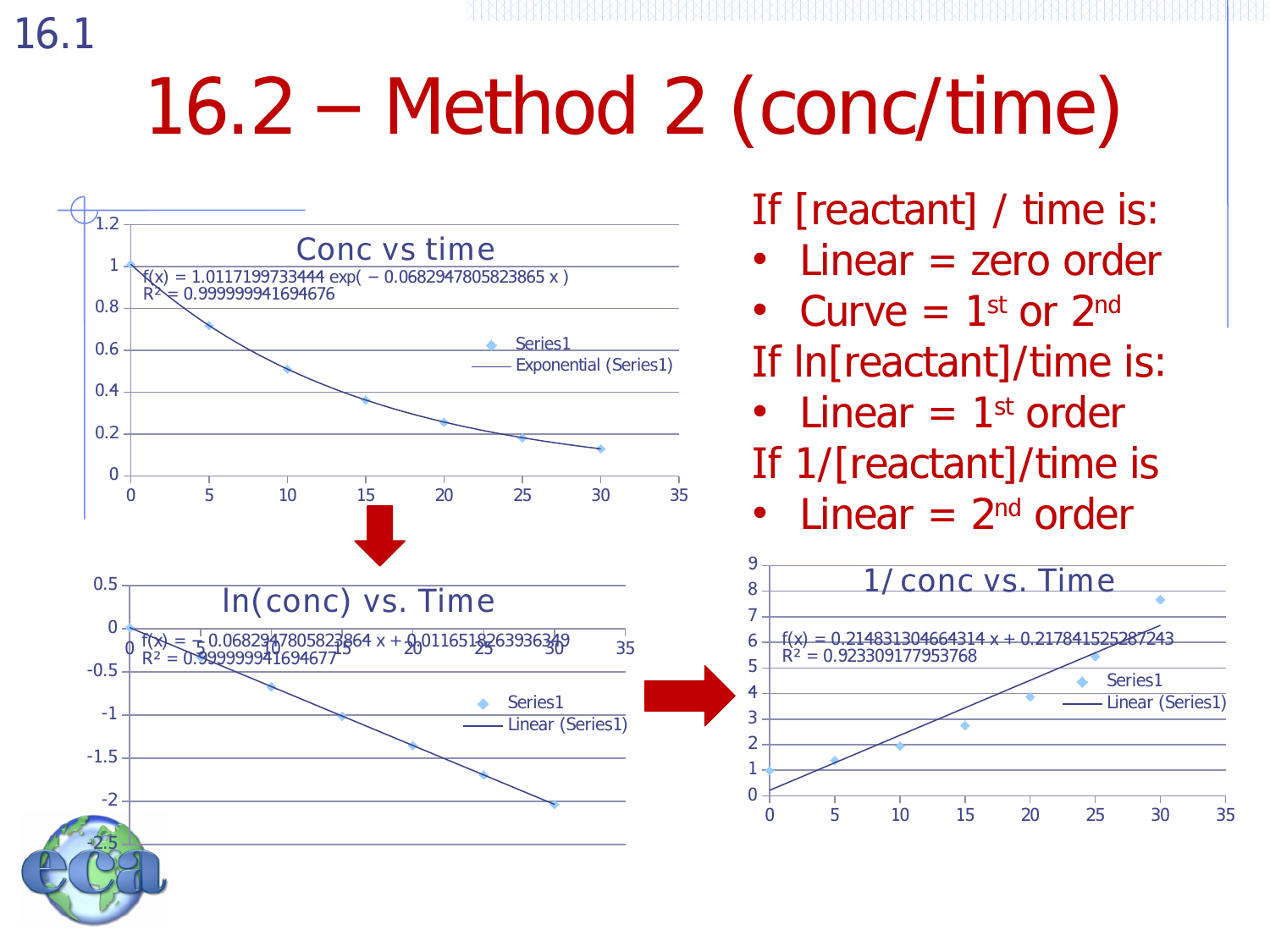

# 16.2 – Method 2 (conc/time)
If [reactant] / time is:
Linear = zero order
Curve = 1st or 2nd
If ln[reactant]/time is:
Linear = 1st order
If 1/[reactant]/time is
Linear = 2nd order

### Chart: Conc vs time

| Category |  |
|---|---|

### Chart: 1/conc vs. Time

| Category |  |
|---|---|

### Chart: ln(conc) vs. Time

| Category |  |
|---|---|